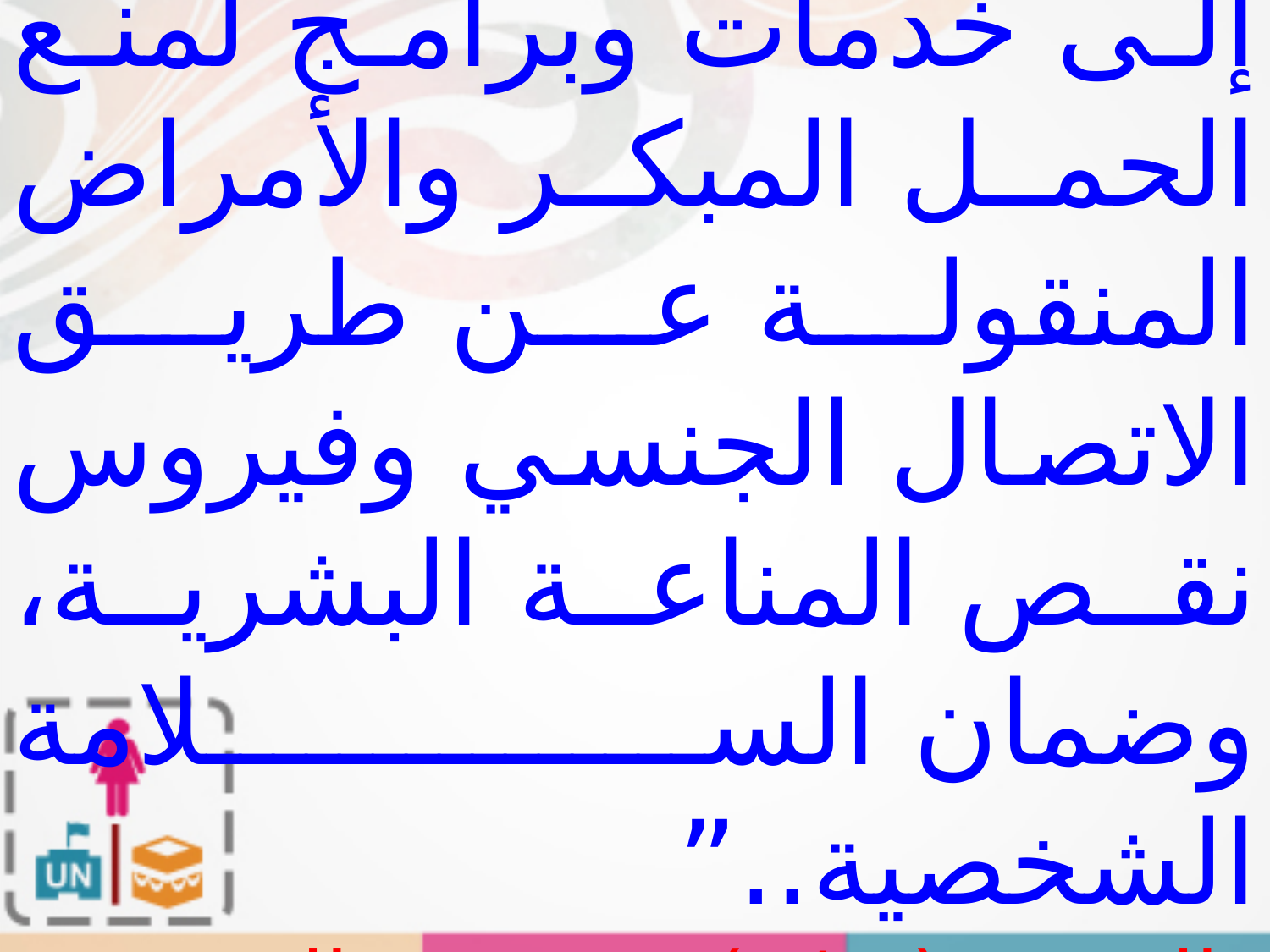

"ضمان وصول المراهقين إلى خدمات وبرامج لمنع الحمل المبكر والأمراض المنقولة عن طريق الاتصال الجنسي وفيروس نقص المناعة البشرية، وضمان السلامة الشخصية..”
البند (B/ss)- وثيقة العنف- مارس2013